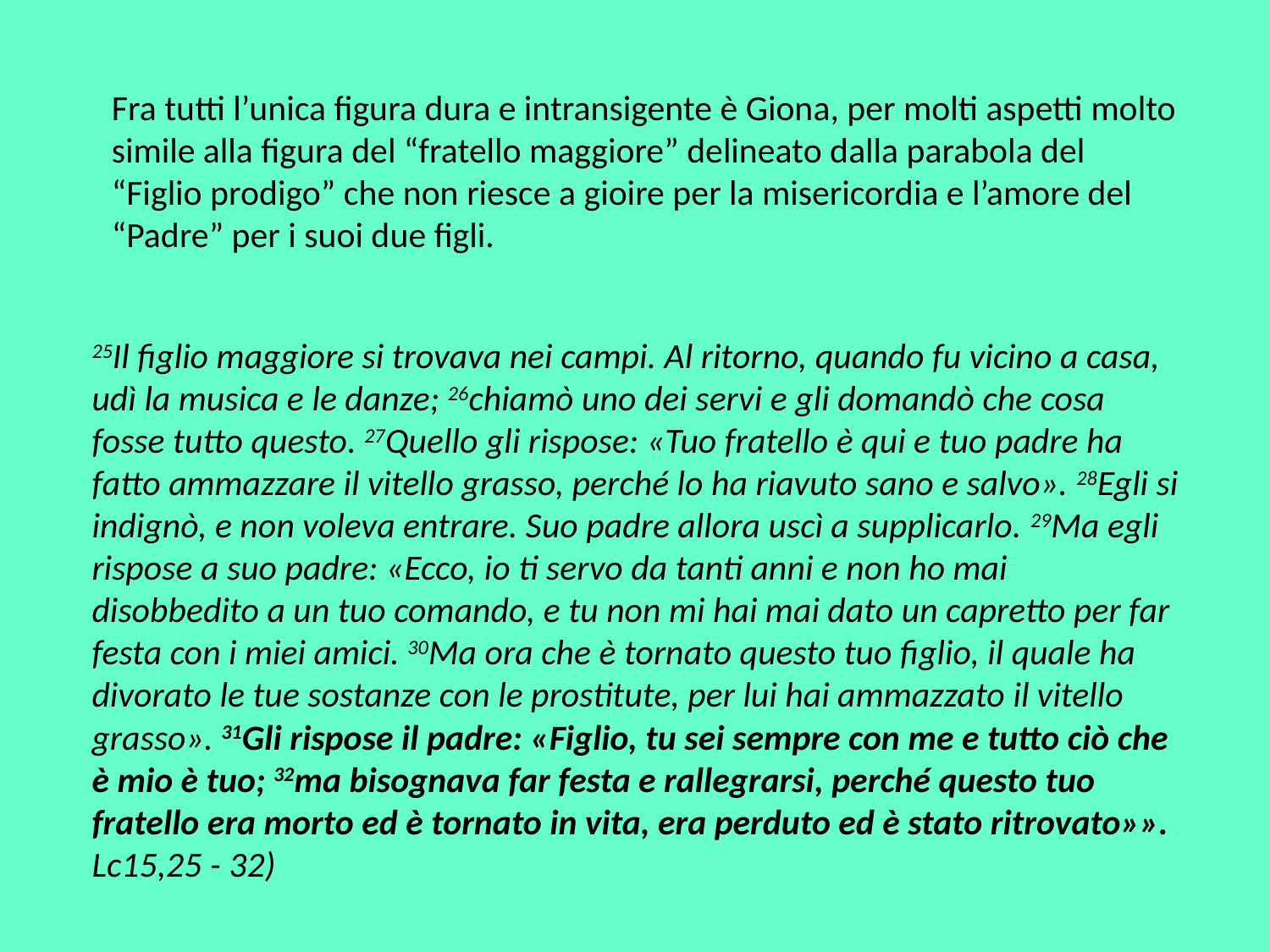

Fra tutti l’unica figura dura e intransigente è Giona, per molti aspetti molto simile alla figura del “fratello maggiore” delineato dalla parabola del “Figlio prodigo” che non riesce a gioire per la misericordia e l’amore del “Padre” per i suoi due figli.
25Il figlio maggiore si trovava nei campi. Al ritorno, quando fu vicino a casa, udì la musica e le danze; 26chiamò uno dei servi e gli domandò che cosa fosse tutto questo. 27Quello gli rispose: «Tuo fratello è qui e tuo padre ha fatto ammazzare il vitello grasso, perché lo ha riavuto sano e salvo». 28Egli si indignò, e non voleva entrare. Suo padre allora uscì a supplicarlo. 29Ma egli rispose a suo padre: «Ecco, io ti servo da tanti anni e non ho mai disobbedito a un tuo comando, e tu non mi hai mai dato un capretto per far festa con i miei amici. 30Ma ora che è tornato questo tuo figlio, il quale ha divorato le tue sostanze con le prostitute, per lui hai ammazzato il vitello grasso». 31Gli rispose il padre: «Figlio, tu sei sempre con me e tutto ciò che è mio è tuo; 32ma bisognava far festa e rallegrarsi, perché questo tuo fratello era morto ed è tornato in vita, era perduto ed è stato ritrovato»». Lc15,25 - 32)